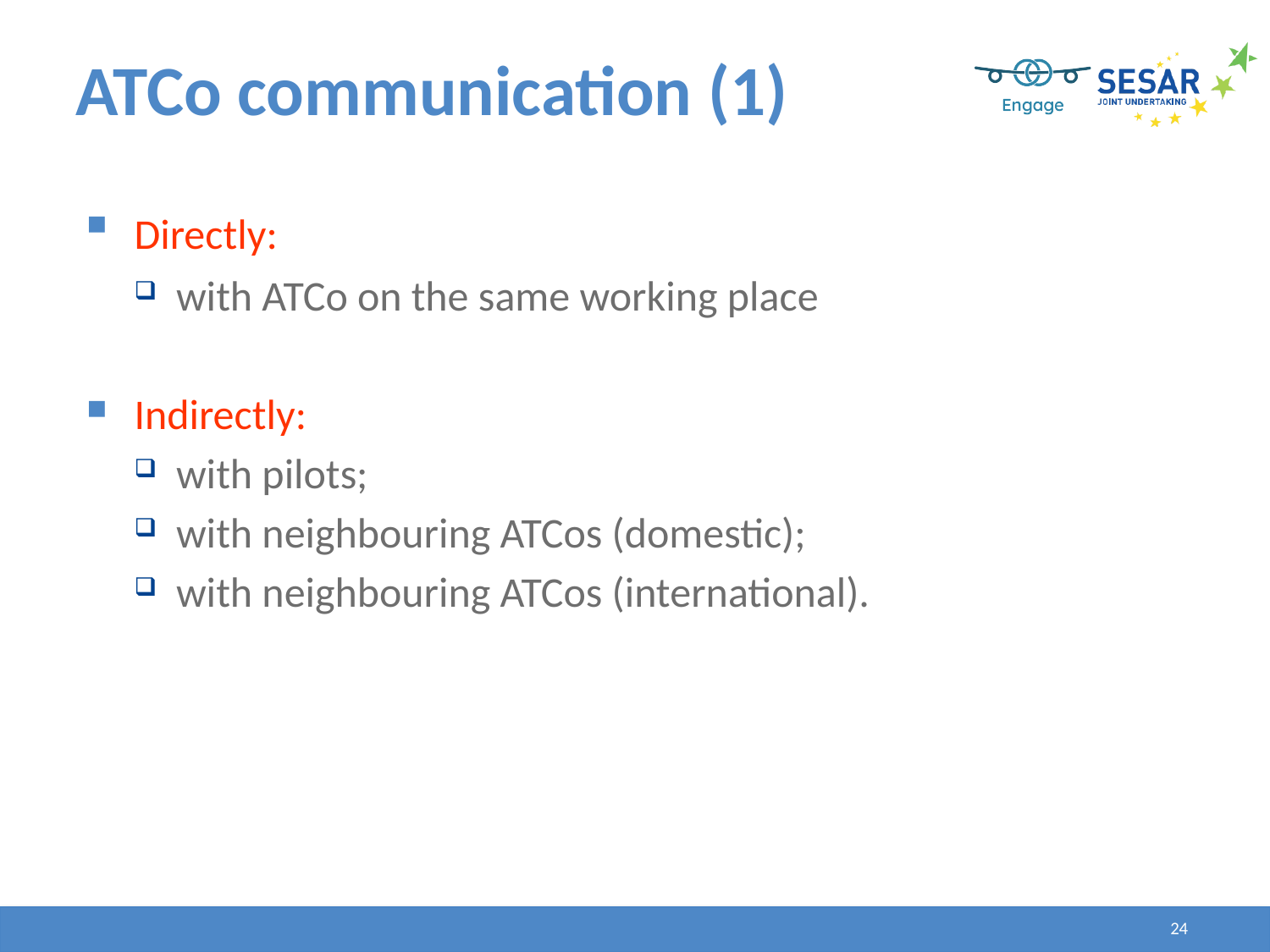

ATCo communication (1)
Directly:
  with ATCo on the same working place

Indirectly:
  with pilots;
  with neighbouring ATCos (domestic);
  with neighbouring ATCos (international).

24